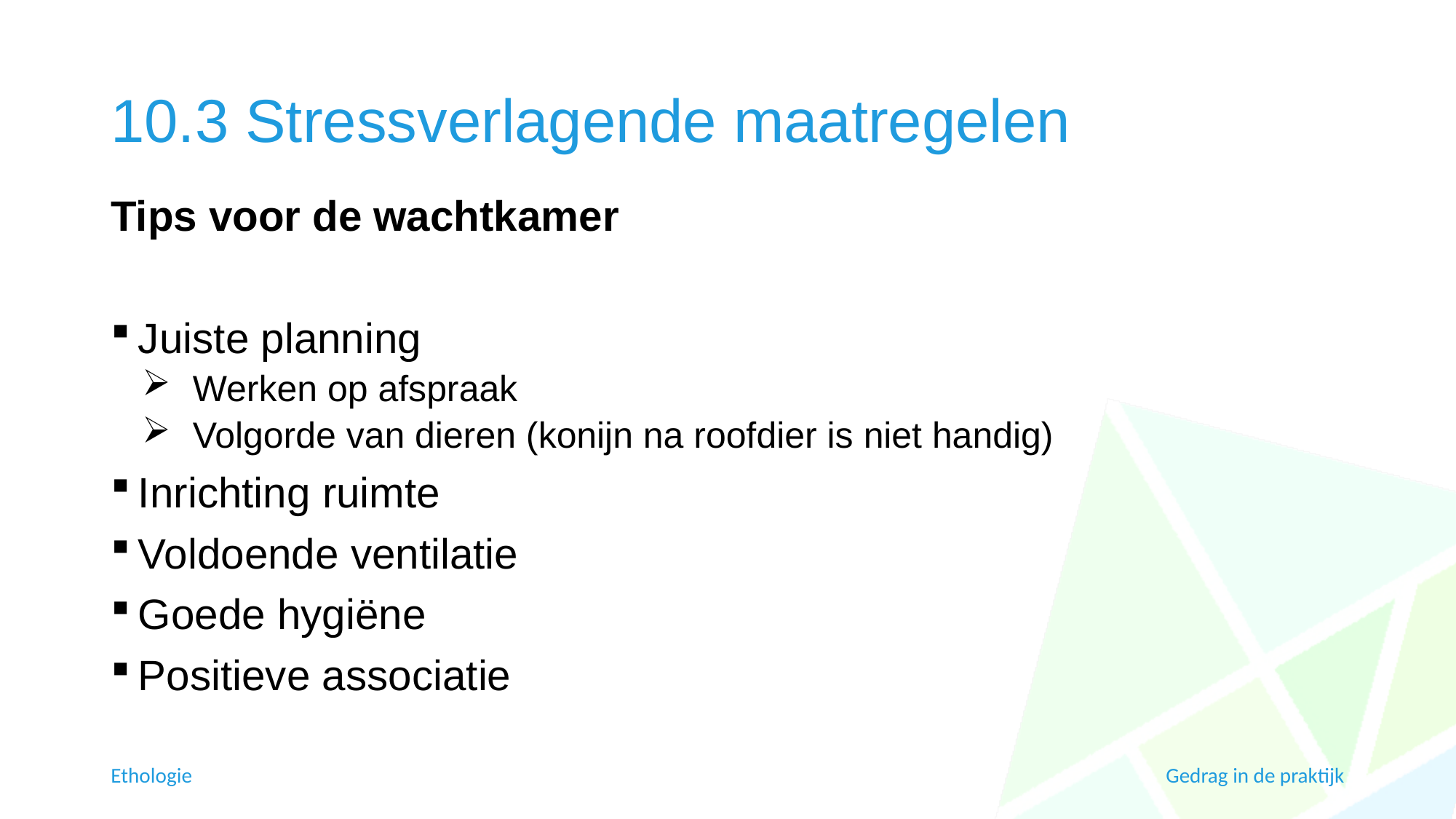

# 10.3 Stressverlagende maatregelen
Tips voor de wachtkamer

Juiste planning
Werken op afspraak
Volgorde van dieren (konijn na roofdier is niet handig)
Inrichting ruimte
Voldoende ventilatie
Goede hygiëne
Positieve associatie
Ethologie
Gedrag in de praktijk